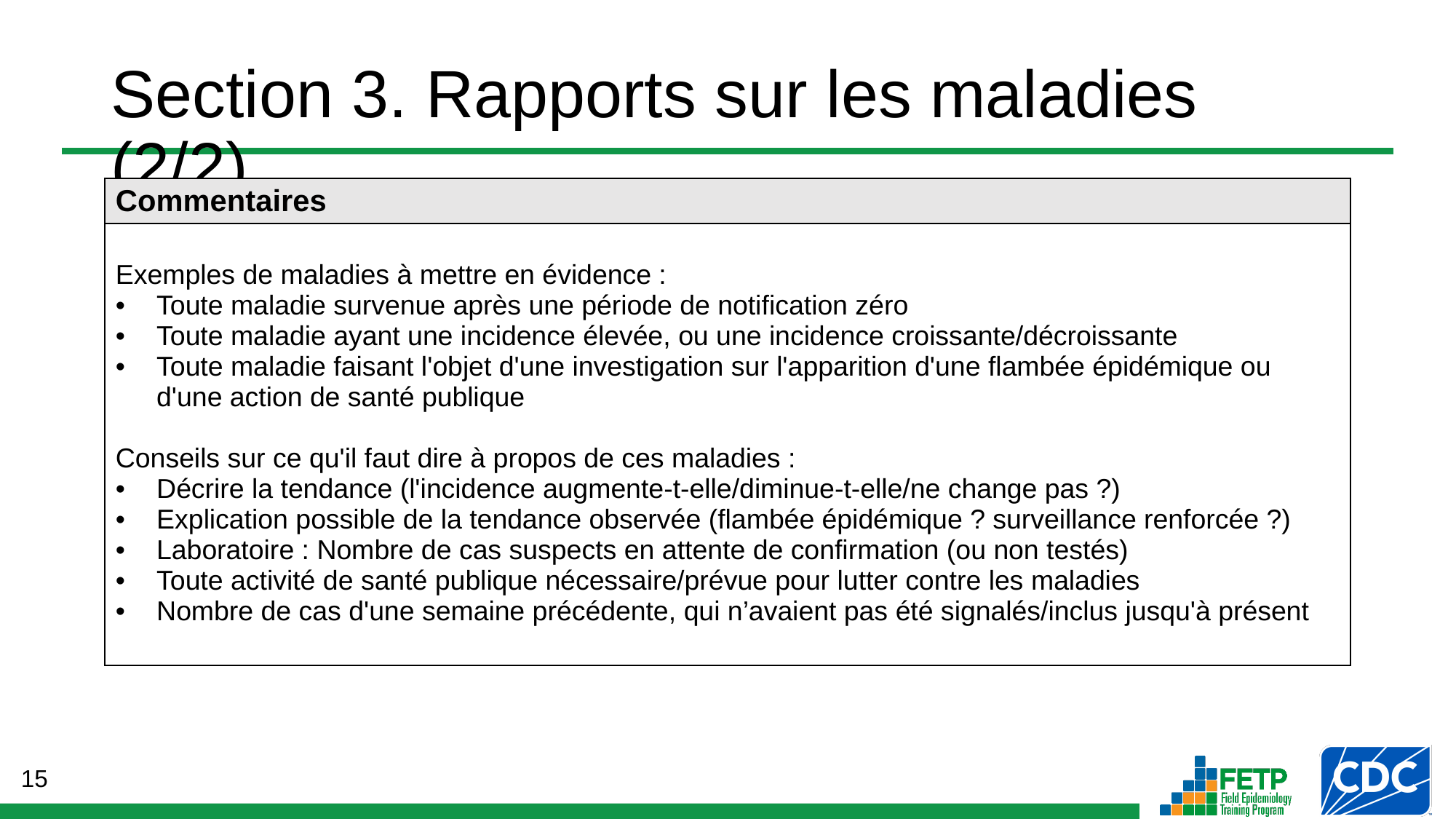

# Section 3. Rapports sur les maladies (2/2)
| Commentaires |
| --- |
| Exemples de maladies à mettre en évidence : Toute maladie survenue après une période de notification zéro Toute maladie ayant une incidence élevée, ou une incidence croissante/décroissante Toute maladie faisant l'objet d'une investigation sur l'apparition d'une flambée épidémique ou d'une action de santé publique Conseils sur ce qu'il faut dire à propos de ces maladies : Décrire la tendance (l'incidence augmente-t-elle/diminue-t-elle/ne change pas ?) Explication possible de la tendance observée (flambée épidémique ? surveillance renforcée ?) Laboratoire : Nombre de cas suspects en attente de confirmation (ou non testés) Toute activité de santé publique nécessaire/prévue pour lutter contre les maladies Nombre de cas d'une semaine précédente, qui n’avaient pas été signalés/inclus jusqu'à présent |